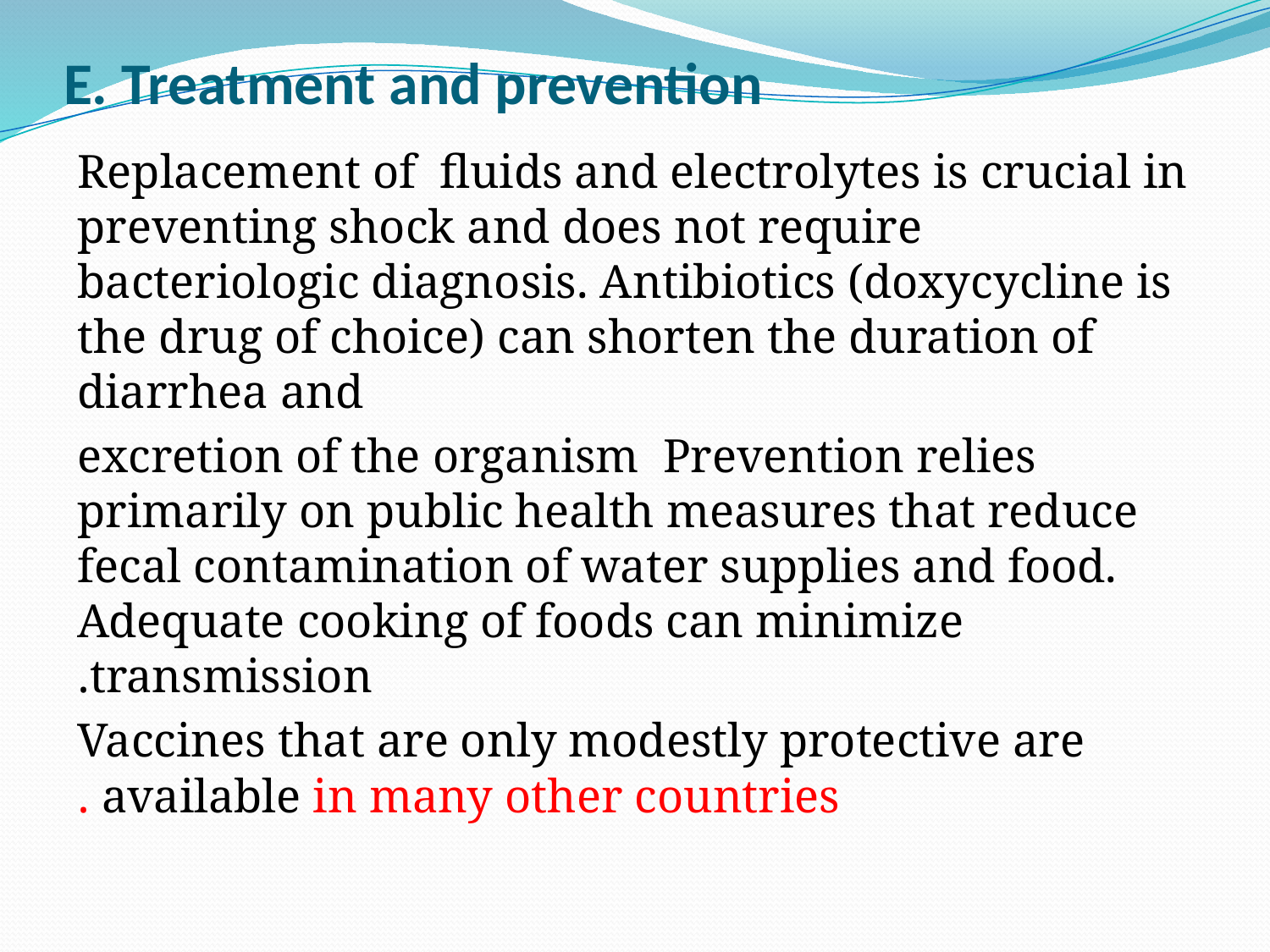

# E. Treatment and prevention
Replacement of  fluids and electrolytes is crucial in preventing shock and does not require bacteriologic diagnosis. Antibiotics (doxycycline is the drug of choice) can shorten the duration of diarrhea and
excretion of the organism  Prevention relies primarily on public health measures that reduce fecal contamination of water supplies and food. Adequate cooking of foods can minimize transmission.
Vaccines that are only modestly protective are available in many other countries .